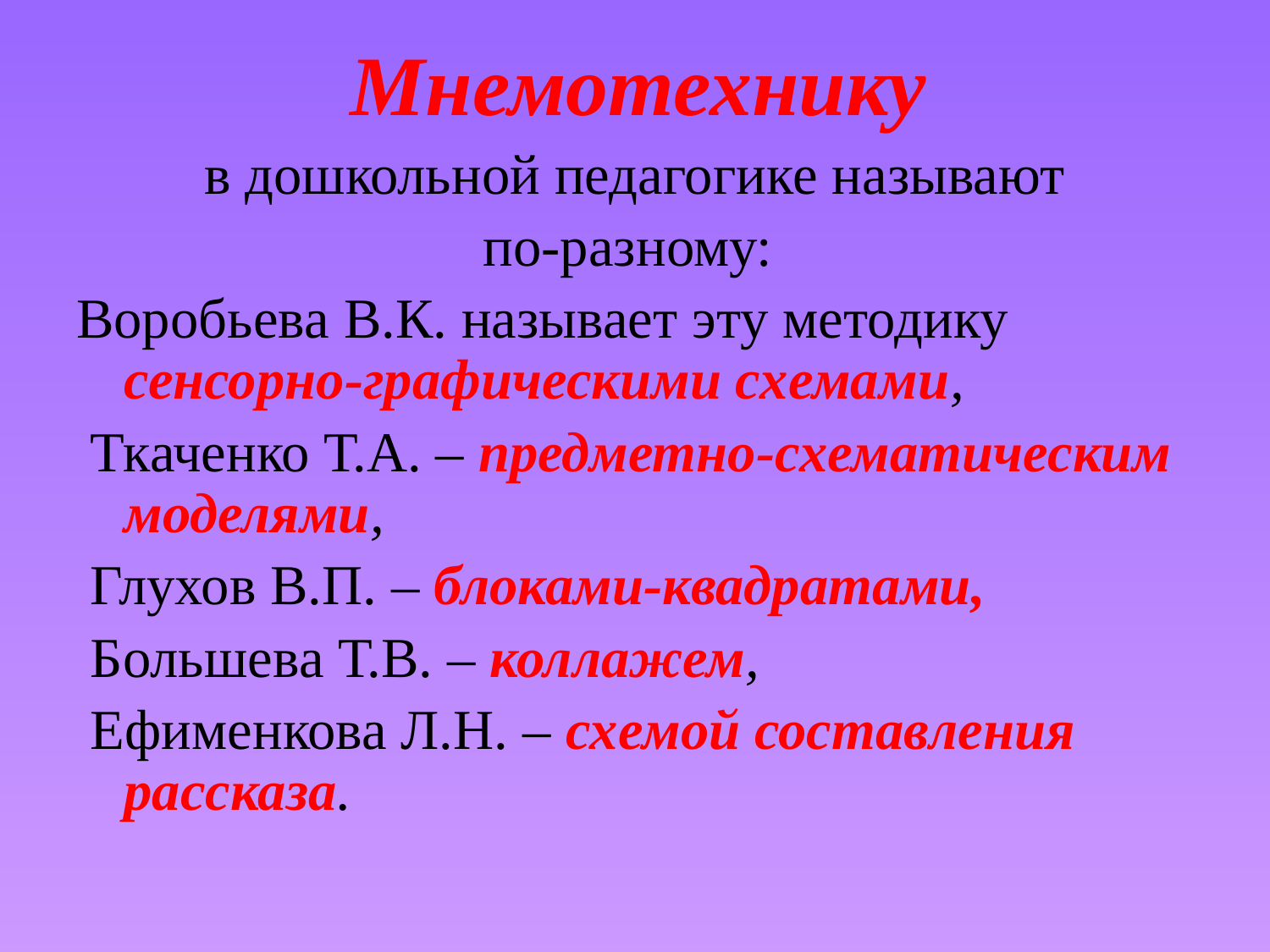

#
  Мнемотехнику
 в дошкольной педагогике называют
по-разному:
Воробьева В.К. называет эту методику сенсорно-графическими схемами,
 Ткаченко Т.А. – предметно-схематическим моделями,
 Глухов В.П. – блоками-квадратами,
 Большева Т.В. – коллажем,
 Ефименкова Л.Н. – схемой составления рассказа.